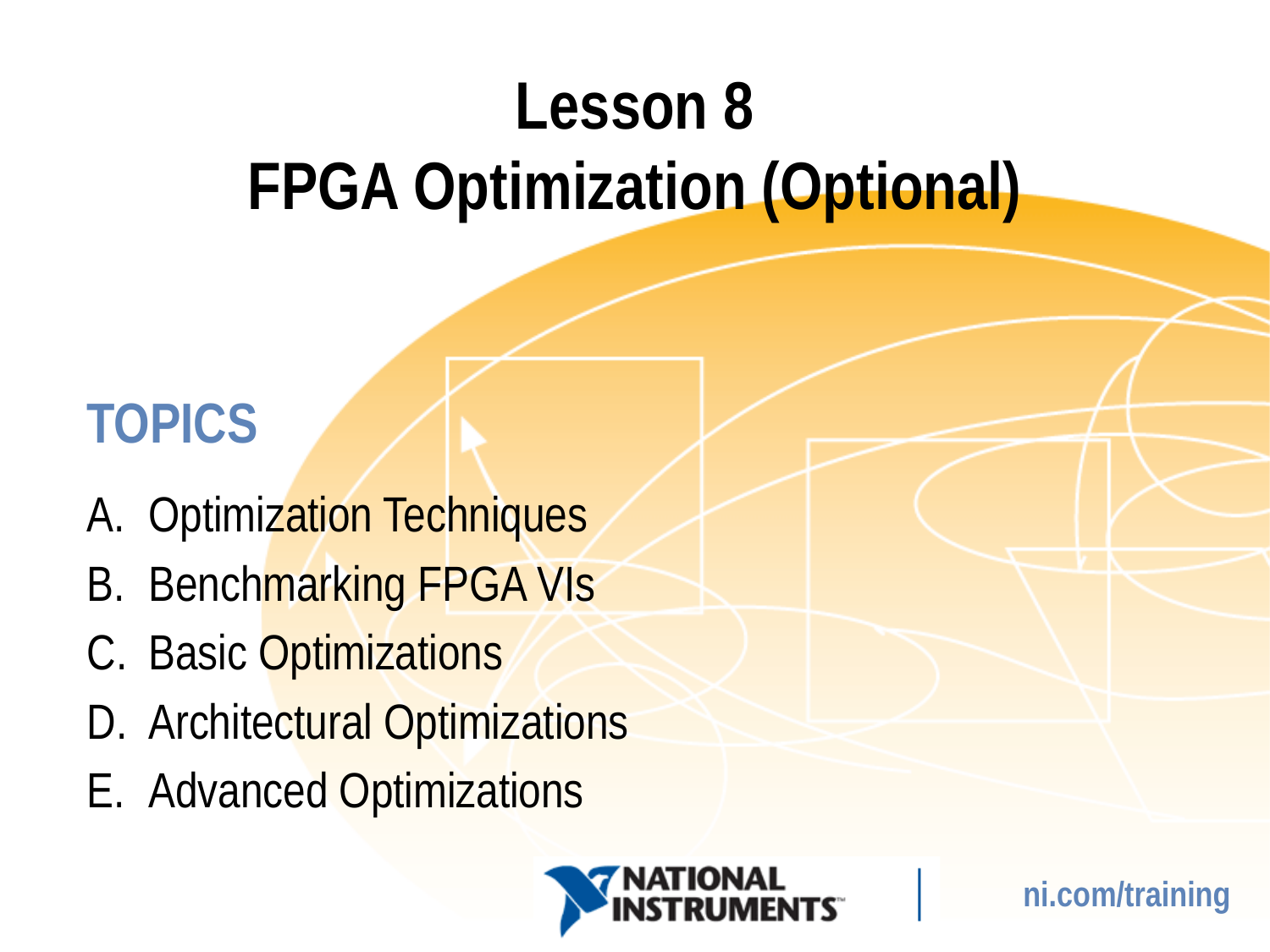

# Lesson 8 FPGA Optimization (Optional)
Optimization Techniques
Benchmarking FPGA VIs
Basic Optimizations
Architectural Optimizations
Advanced Optimizations